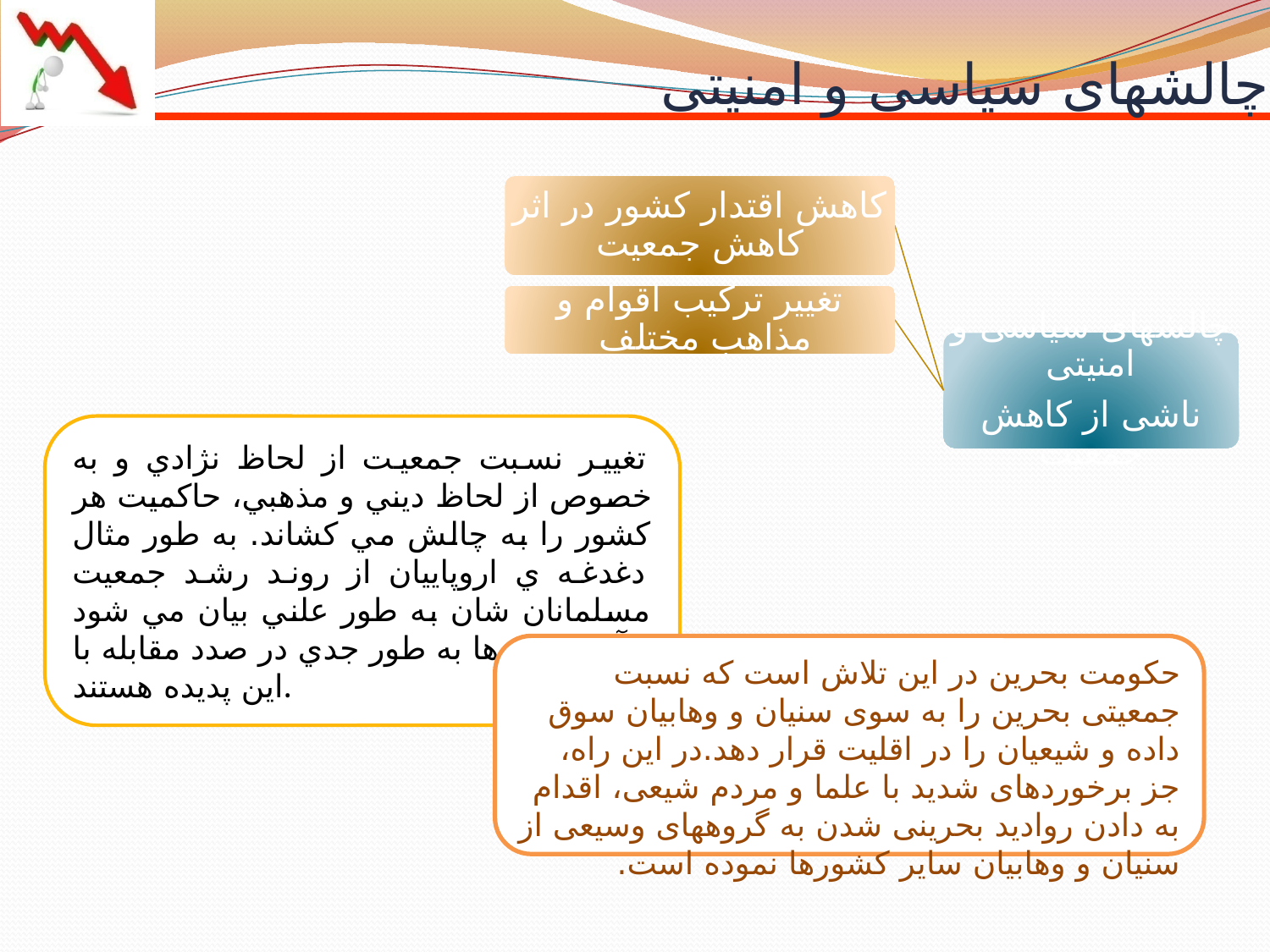

# چالشهای سیاسی و امنیتی
کاهش اقتدار کشور در اثر کاهش جمعیت
تغییر ترکیب اقوام و مذاهب مختلف

چالشهای سیاسی و امنیتی
ناشی از کاهش جمعیت

تغيير نسبت جمعيت از لحاظ نژادي و به خصوص از لحاظ ديني و مذهبي، حاكميت هر كشور را به چالش مي كشاند. به طور مثال دغدغه ي اروپاييان از روند رشد جمعيت مسلمانان شان به طور علني بيان مي شود و آن كشور ها به طور جدي در صدد مقابله با اين پديده هستند.
حکومت بحرین در این تلاش است که نسبت جمعیتی بحرین را به سوی سنیان و وهابیان سوق داده و شیعیان را در اقلیت قرار دهد.در این راه، جز برخوردهای شدید با علما و مردم شیعی، اقدام به دادن روادید بحرینی شدن به گروههای وسیعی از سنیان و وهابیان سایر کشورها نموده است.